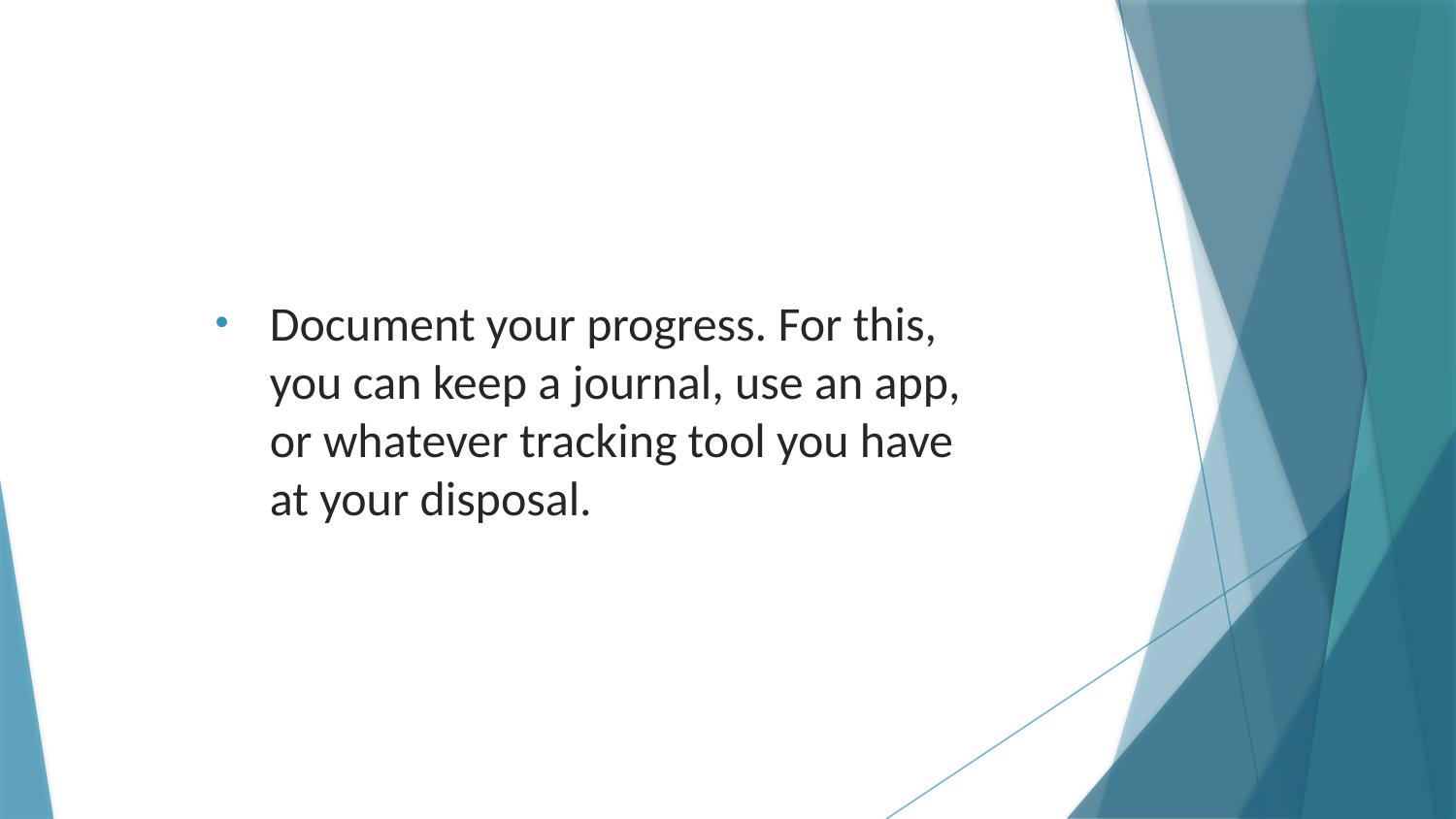

Document your progress. For this, you can keep a journal, use an app, or whatever tracking tool you have at your disposal.